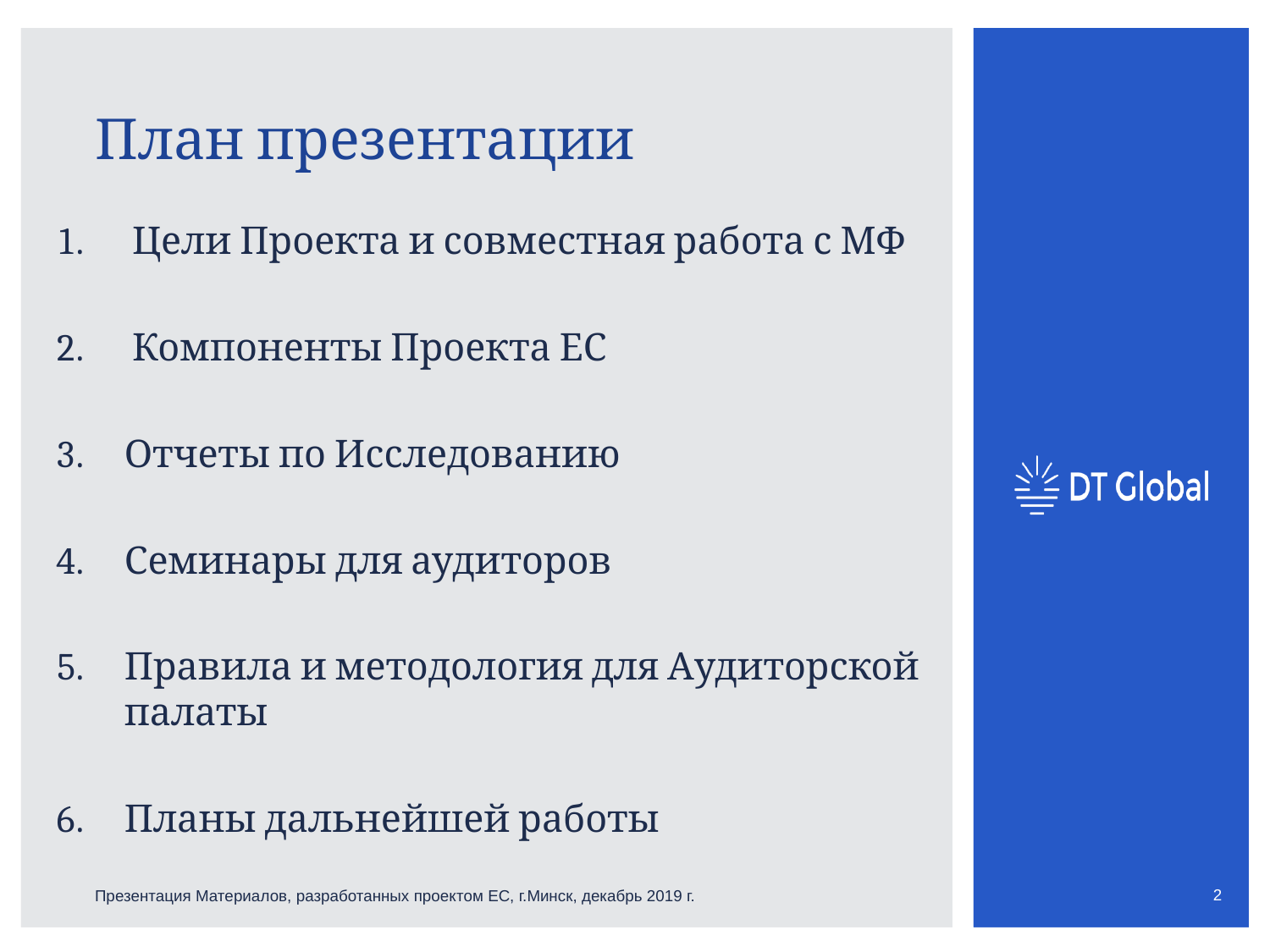

# План презентации
Цели Проекта и совместная работа с МФ

Компоненты Проекта ЕС

Отчеты по Исследованию

Семинары для аудиторов

Правила и методология для Аудиторской палаты

Планы дальнейшей работы
2
Презентация Материалов, разработанных проектом ЕС, г.Минск, декабрь 2019 г.